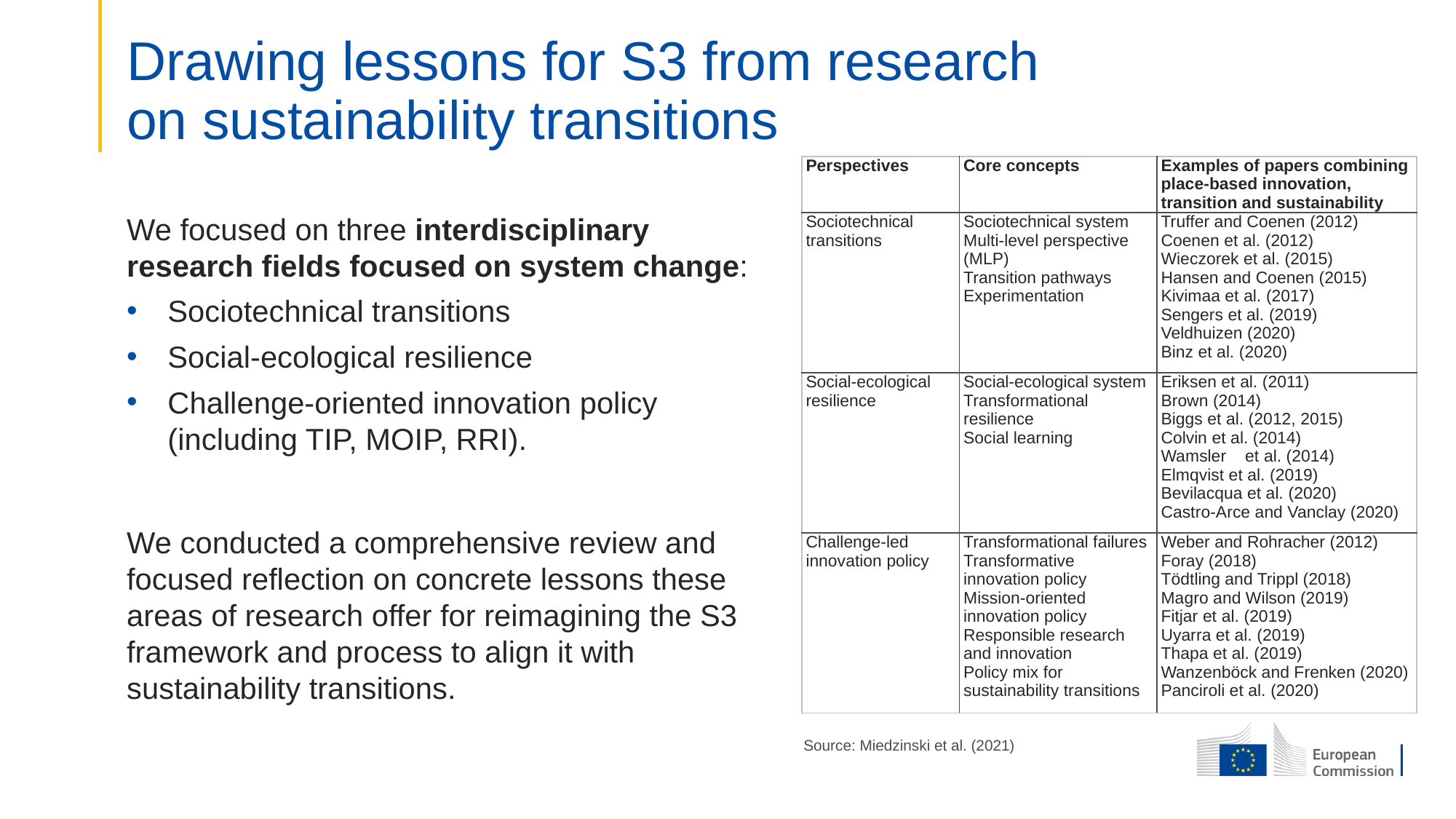

# Drawing lessons for S3 from research on sustainability transitions
| Perspectives | Core concepts | Examples of papers combining place-based innovation, transition and sustainability |
| --- | --- | --- |
| Sociotechnical transitions | Sociotechnical system Multi-level perspective (MLP) Transition pathways Experimentation | Truffer and Coenen (2012) Coenen et al. (2012) Wieczorek et al. (2015) Hansen and Coenen (2015) Kivimaa et al. (2017) Sengers et al. (2019) Veldhuizen (2020) Binz et al. (2020) |
| Social-ecological resilience | Social-ecological system Transformational resilience Social learning | Eriksen et al. (2011) Brown (2014) Biggs et al. (2012, 2015) Colvin et al. (2014) Wamsler    et al. (2014) Elmqvist et al. (2019) Bevilacqua et al. (2020) Castro-Arce and Vanclay (2020) |
| Challenge-led innovation policy | Transformational failures Transformative innovation policy Mission-oriented innovation policy Responsible research and innovation Policy mix for sustainability transitions | Weber and Rohracher (2012) Foray (2018) Tödtling and Trippl (2018) Magro and Wilson (2019) Fitjar et al. (2019) Uyarra et al. (2019) Thapa et al. (2019) Wanzenböck and Frenken (2020) Panciroli et al. (2020) |
We focused on three interdisciplinary research fields focused on system change:
Sociotechnical transitions
Social-ecological resilience
Challenge-oriented innovation policy (including TIP, MOIP, RRI).

We conducted a comprehensive review and focused reflection on concrete lessons these areas of research offer for reimagining the S3 framework and process to align it with sustainability transitions.
Source: Miedzinski et al. (2021)